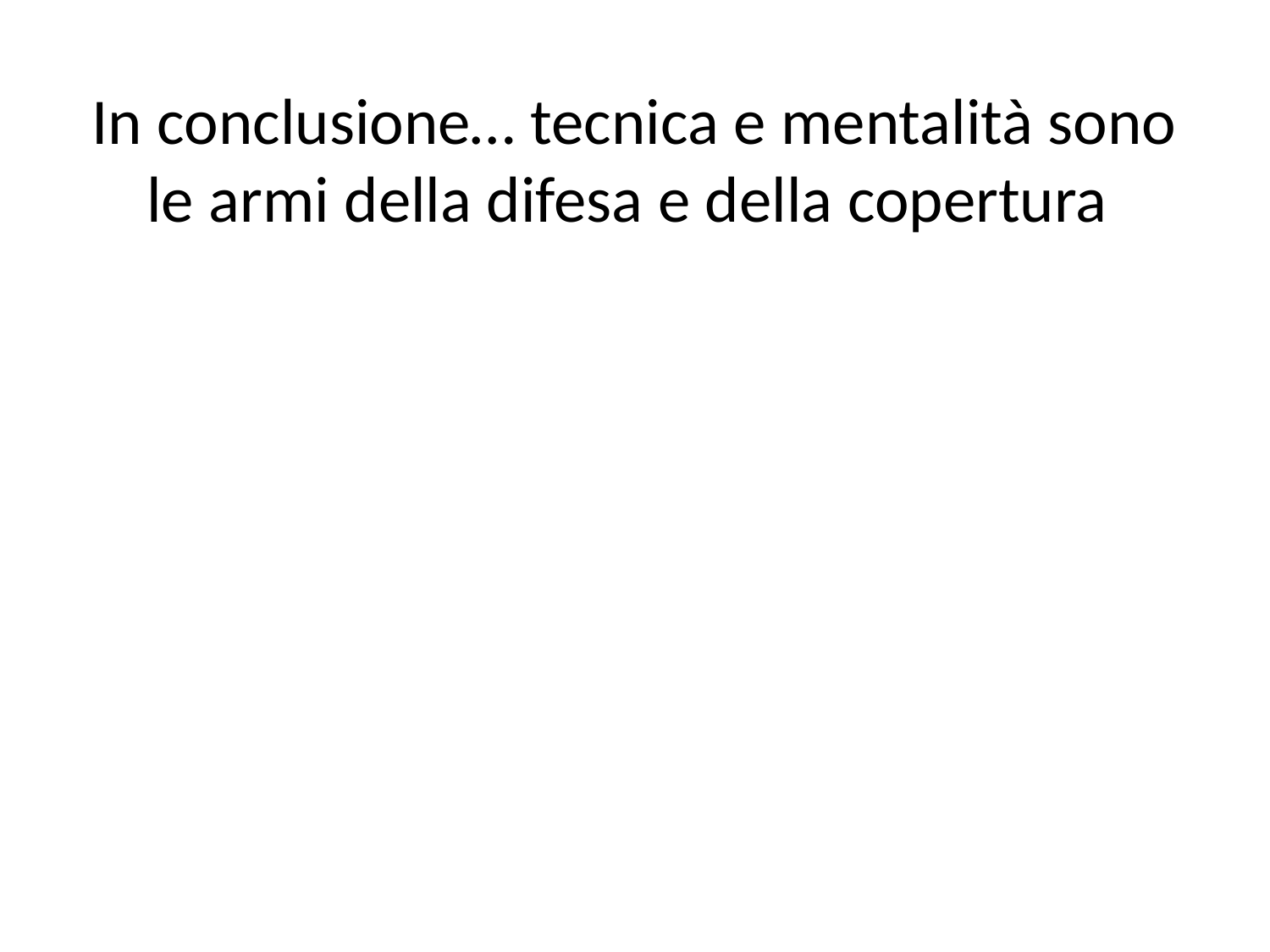

# In conclusione… tecnica e mentalità sono le armi della difesa e della copertura